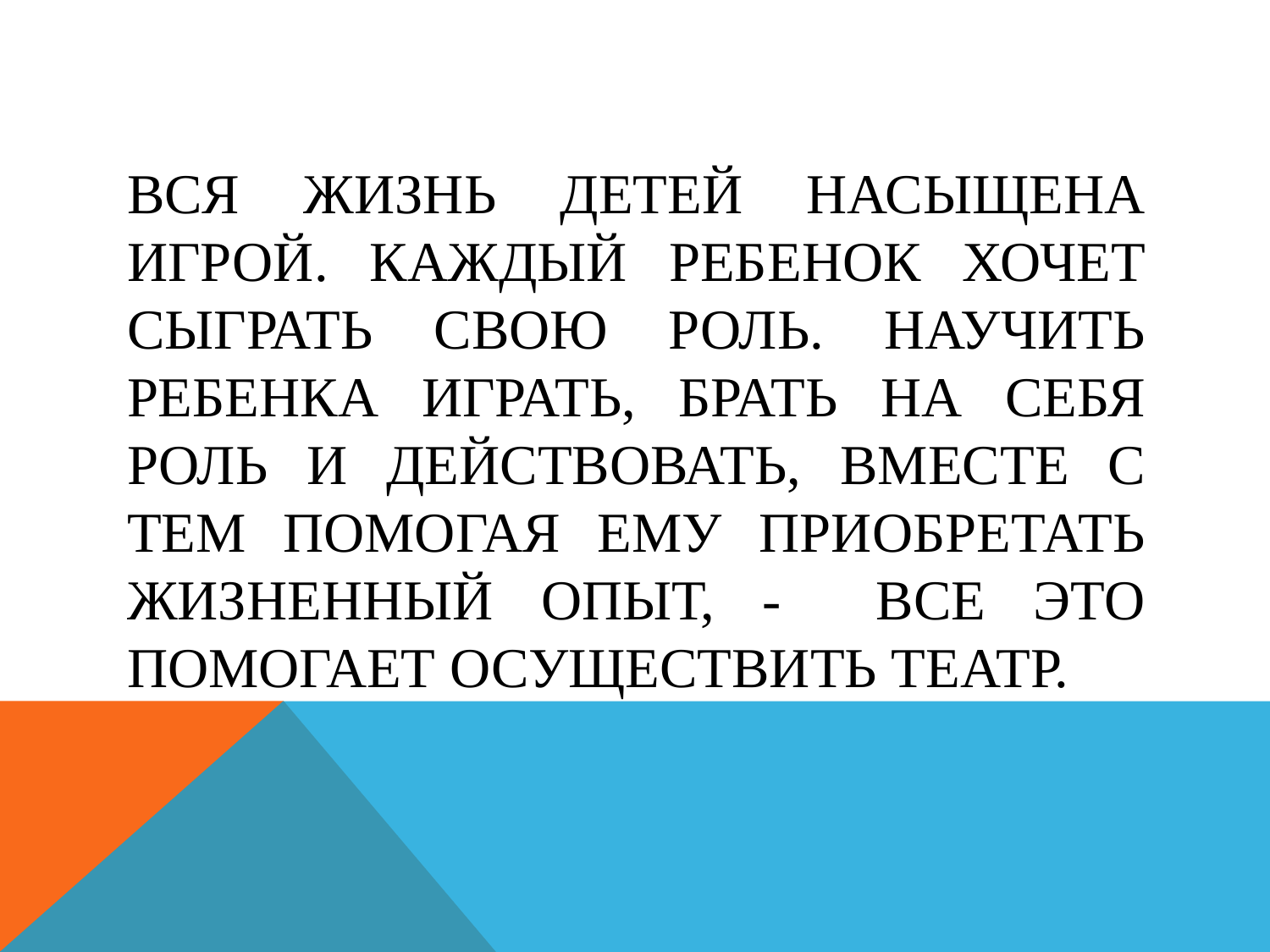

# вся жизнь детей насыщена игрой. Каждый ребенок хочет сыграть свою роль. Научить ребенка играть, брать на себя роль и действовать, вместе с тем помогая ему приобретать жизненный опыт, -  все это помогает осуществить театр.